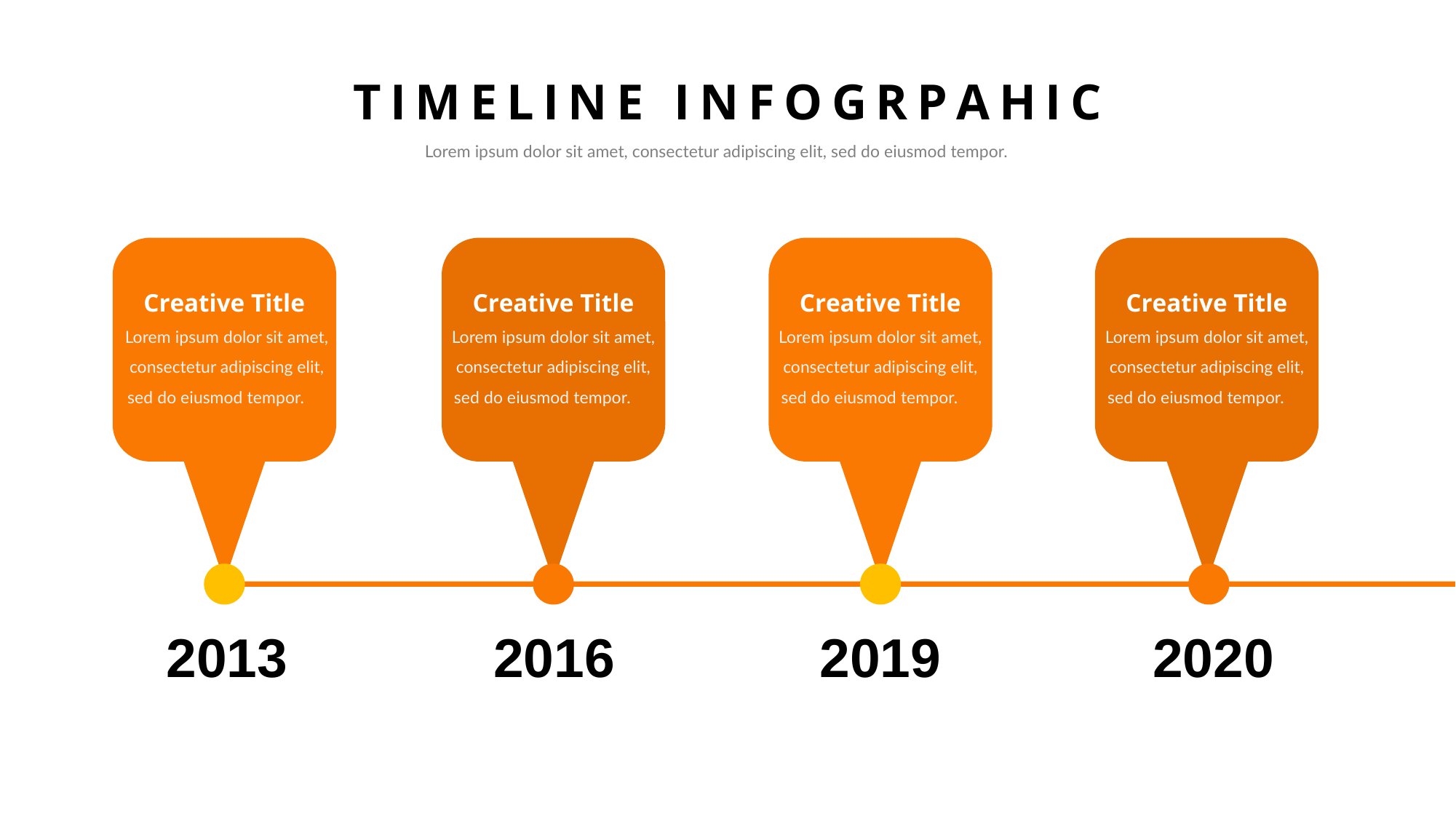

TIMELINE INFOGRPAHIC
Lorem ipsum dolor sit amet, consectetur adipiscing elit, sed do eiusmod tempor.

Creative Title
Creative Title
Creative Title
Creative Title
Lorem ipsum dolor sit amet, consectetur adipiscing elit, sed do eiusmod tempor.
Lorem ipsum dolor sit amet, consectetur adipiscing elit, sed do eiusmod tempor.
Lorem ipsum dolor sit amet, consectetur adipiscing elit, sed do eiusmod tempor.
Lorem ipsum dolor sit amet, consectetur adipiscing elit, sed do eiusmod tempor.

2013
2016
2019
2020